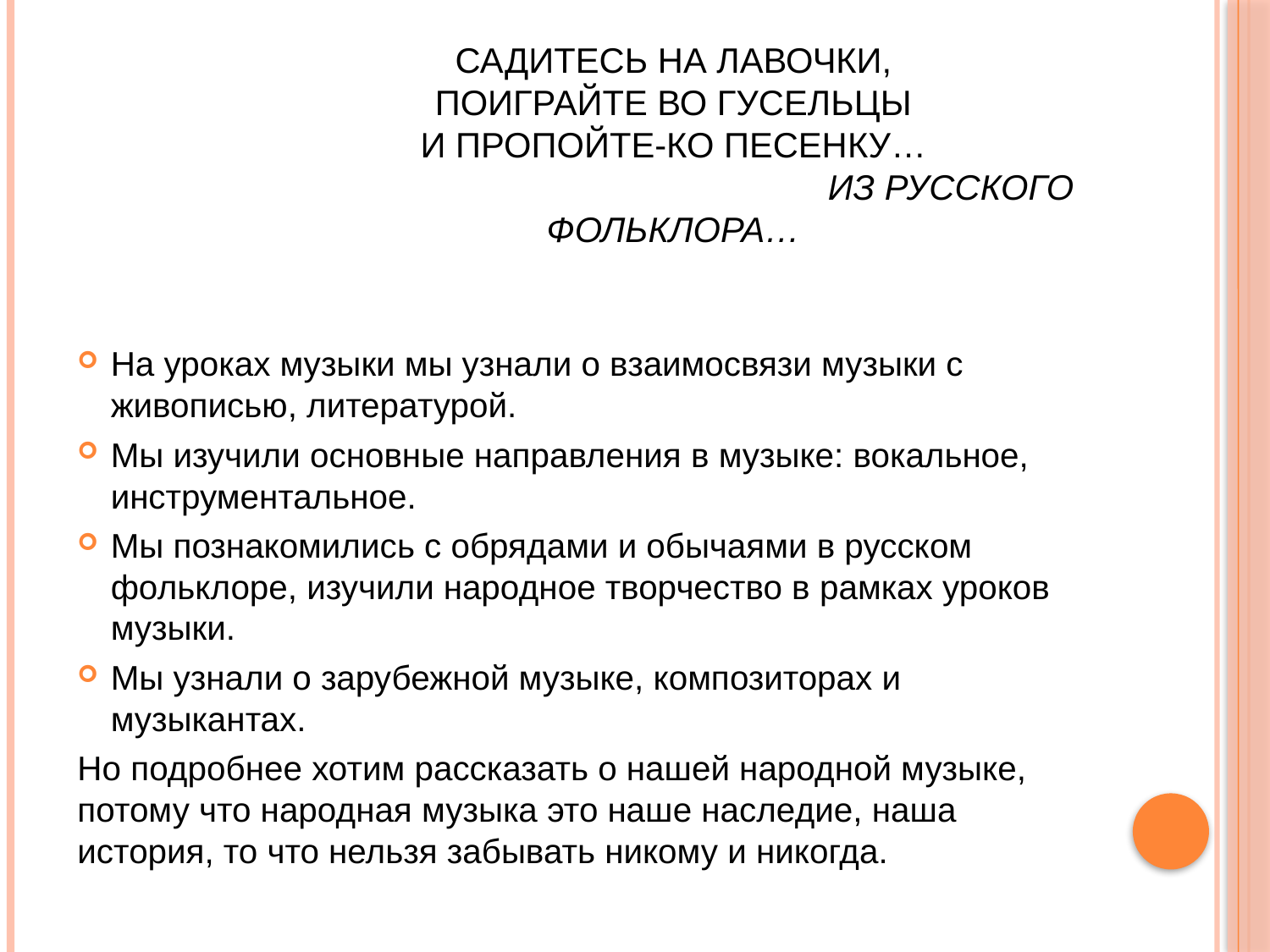

# Садитесь на лавочки, Поиграйте во гусельцы И пропойте-ко песенку… из русского фольклора…
На уроках музыки мы узнали о взаимосвязи музыки с живописью, литературой.
Мы изучили основные направления в музыке: вокальное, инструментальное.
Мы познакомились с обрядами и обычаями в русском фольклоре, изучили народное творчество в рамках уроков музыки.
Мы узнали о зарубежной музыке, композиторах и музыкантах.
Но подробнее хотим рассказать о нашей народной музыке, потому что народная музыка это наше наследие, наша история, то что нельзя забывать никому и никогда.